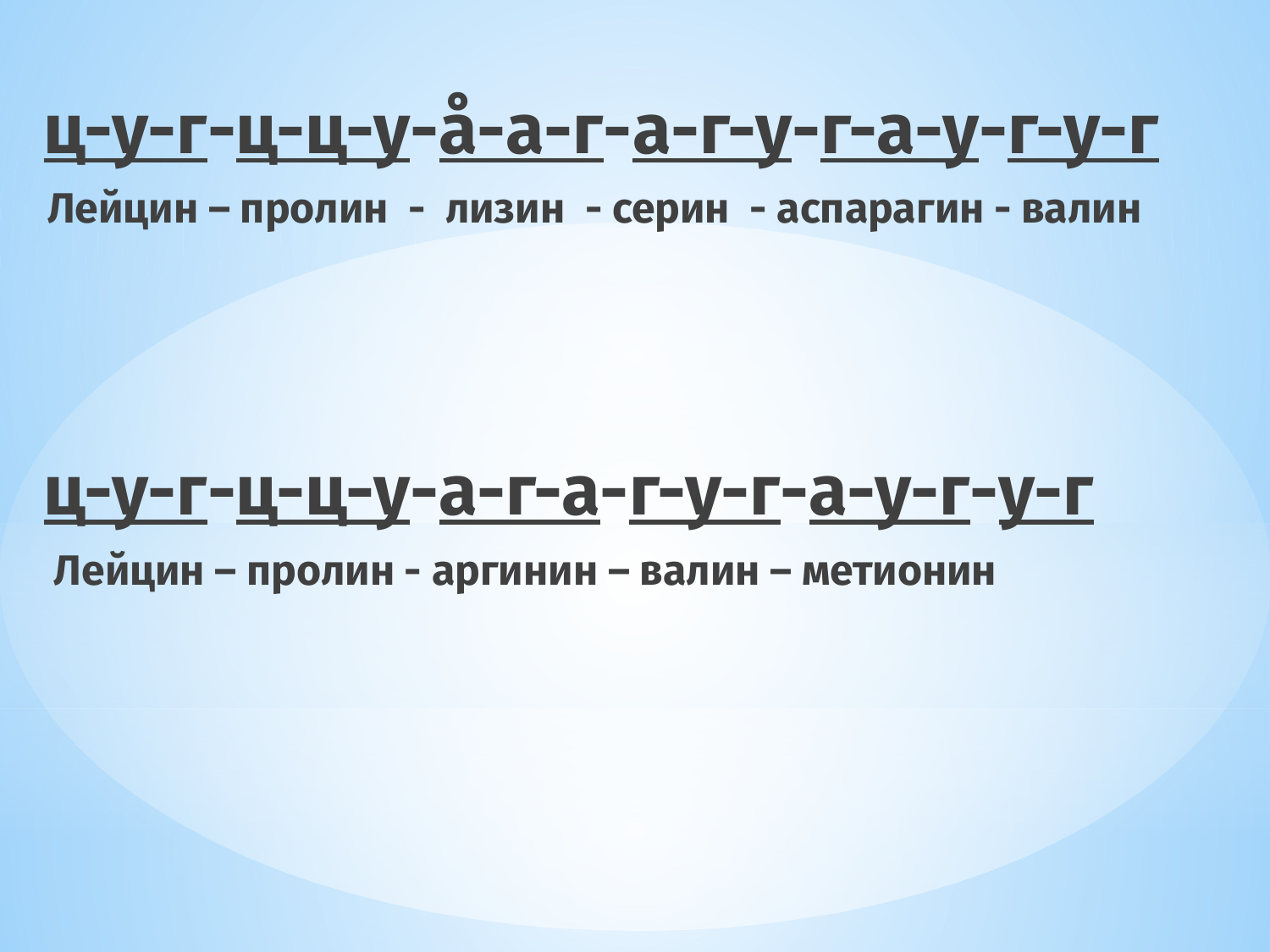

ц-у-г-ц-ц-у-å-а-г-а-г-у-г-а-у-г-у-г
 Лейцин – пролин  -  лизин  - серин  - аспарагин - валин

ц-у-г-ц-ц-у-а-г-а-г-у-г-а-у-г-у-г
 Лейцин – пролин - аргинин – валин – метионин